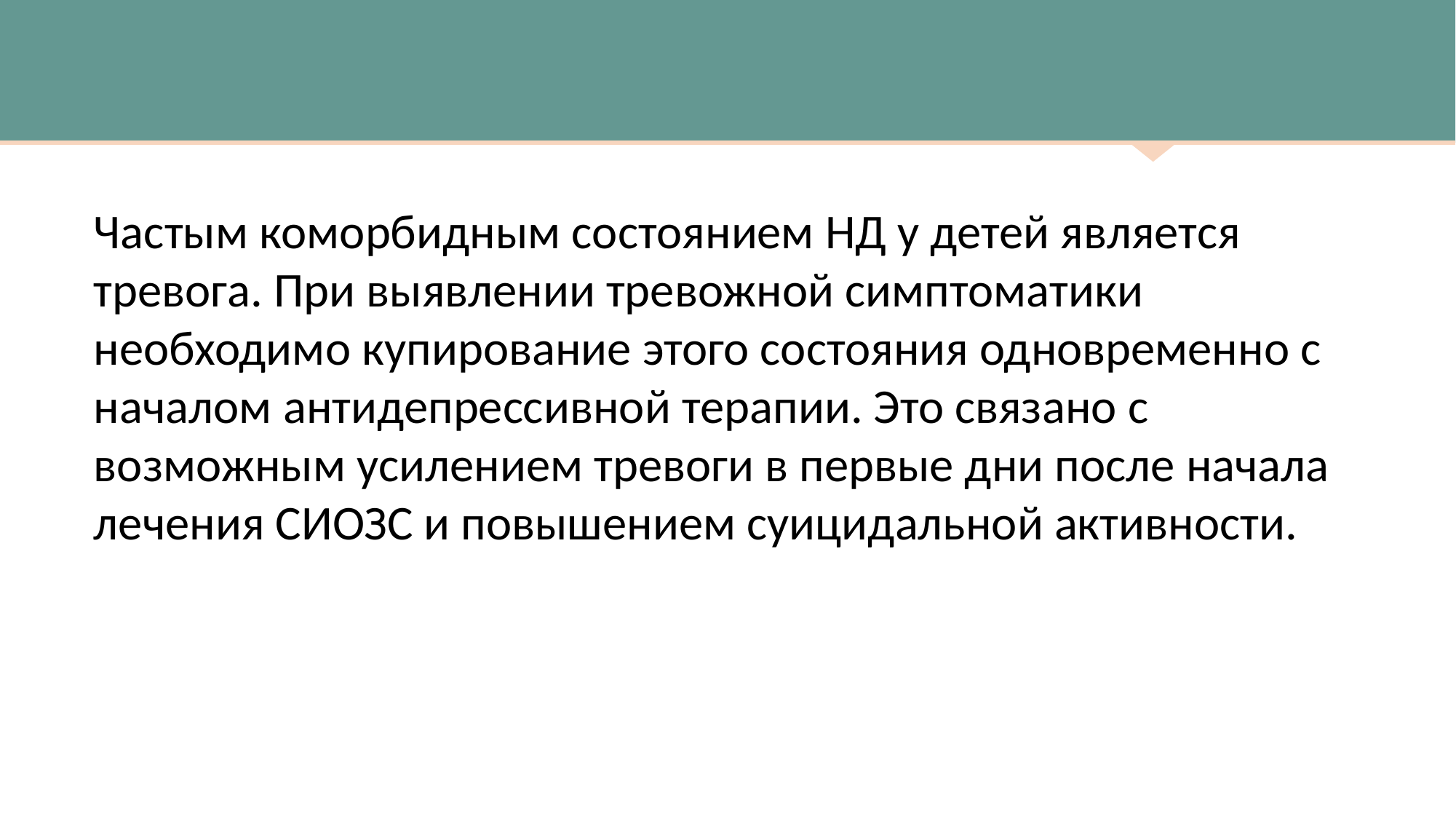

#
Частым коморбидным состоянием НД у детей является тревога. При выявлении тревожной симптоматики необходимо купирование этого состояния одновременно с началом антидепрессивной терапии. Это связано с возможным усилением тревоги в первые дни после начала лечения СИОЗС и повышением суицидальной активности.